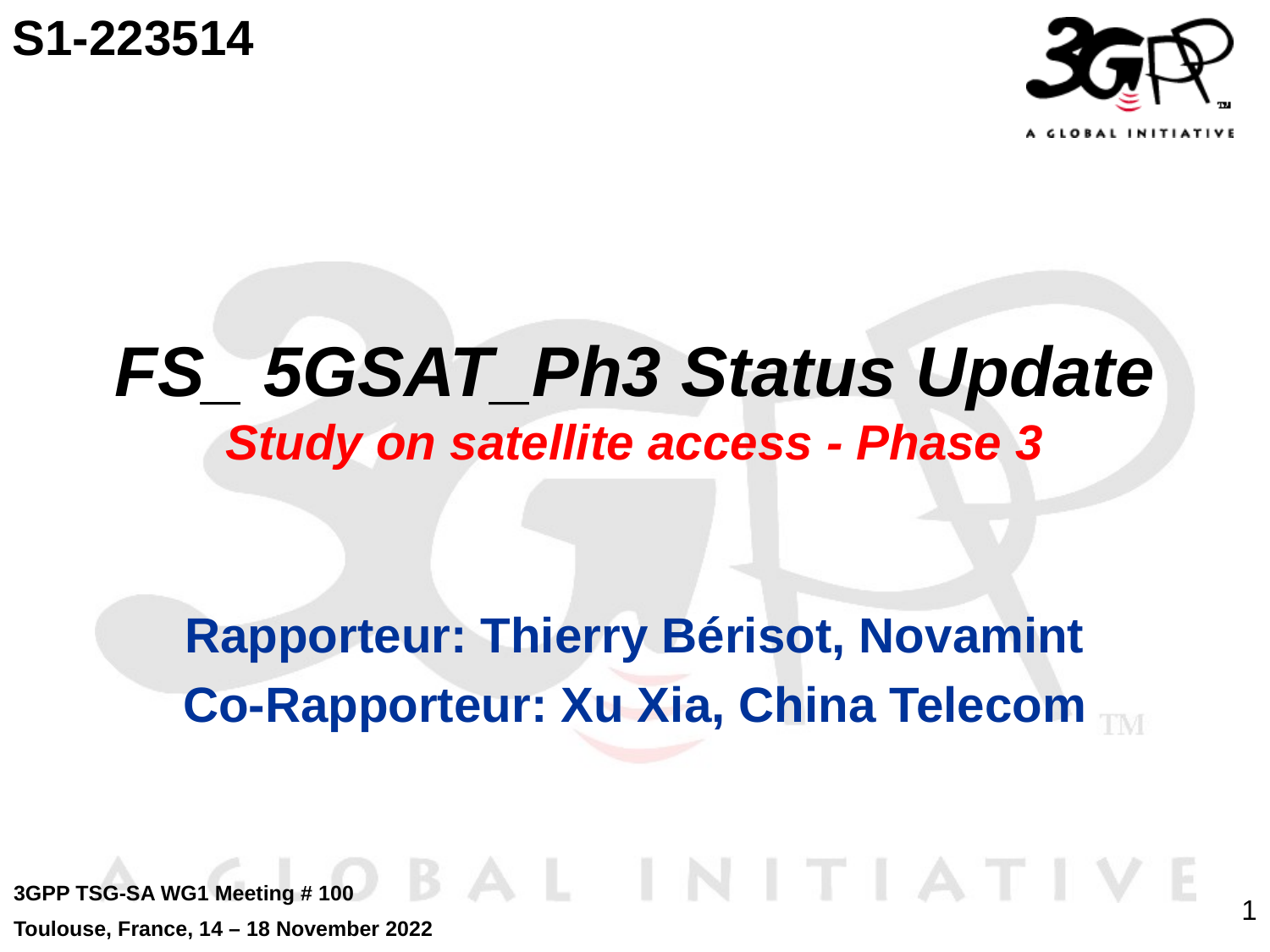

S1-223514
# FS_ 5GSAT_Ph3 Status Update Study on satellite access - Phase 3
Rapporteur: Thierry Bérisot, Novamint
Co-Rapporteur: Xu Xia, China Telecom
3GPP TSG-SA WG1 Meeting # 100
Toulouse, France, 14 – 18 November 2022
1